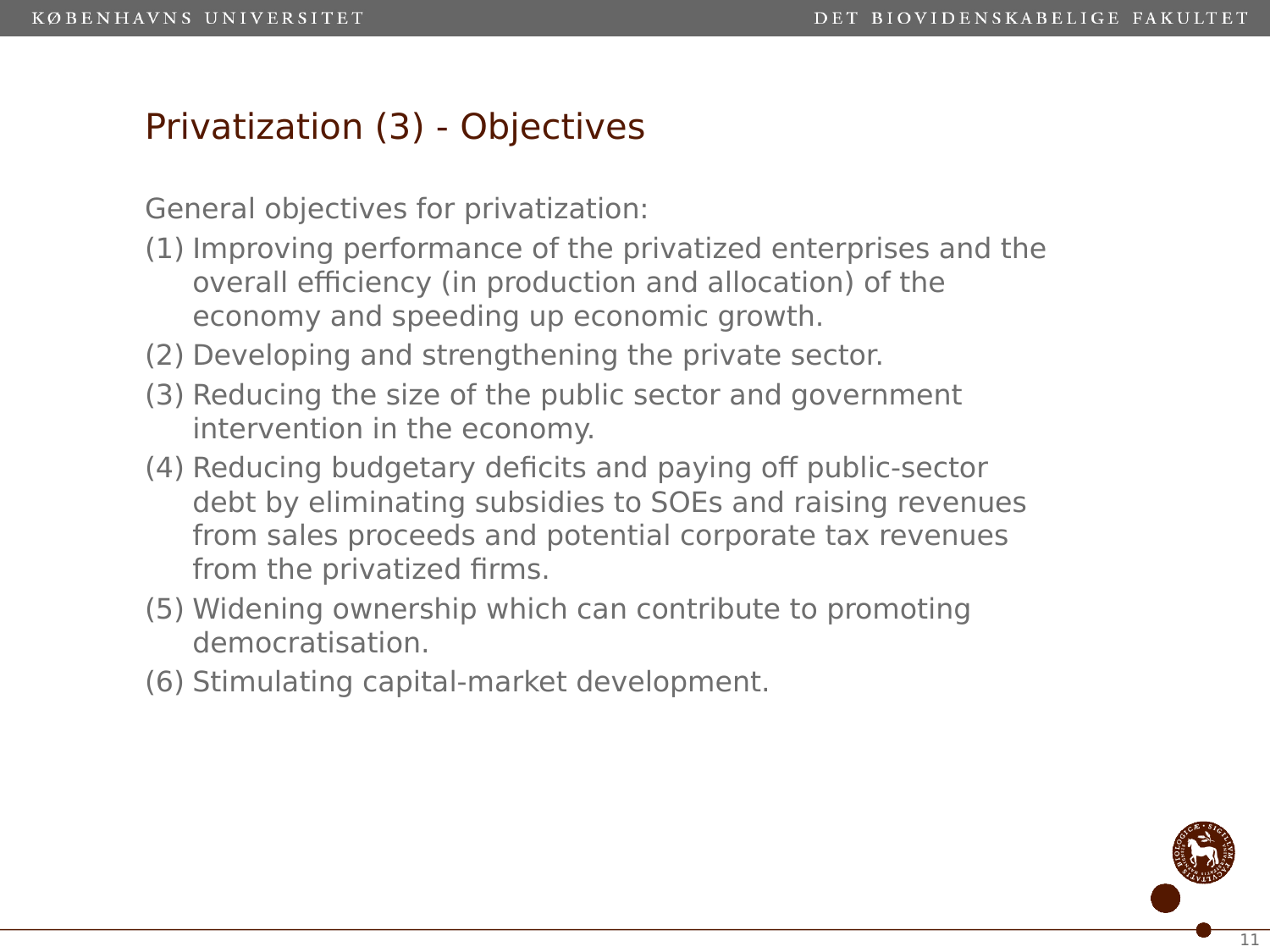

# Privatization (3) - Objectives
General objectives for privatization:
Improving performance of the privatized enterprises and the  overall efficiency (in production and allocation) of the economy and speeding up economic growth.
Developing and strengthening the private sector.
Reducing the size of the public sector and government intervention in the economy.
Reducing budgetary deficits and paying off public-sector debt by eliminating subsidies to SOEs and raising revenues from sales proceeds and potential corporate tax revenues from the privatized firms.
Widening ownership which can contribute to promoting democratisation.
Stimulating capital-market development.